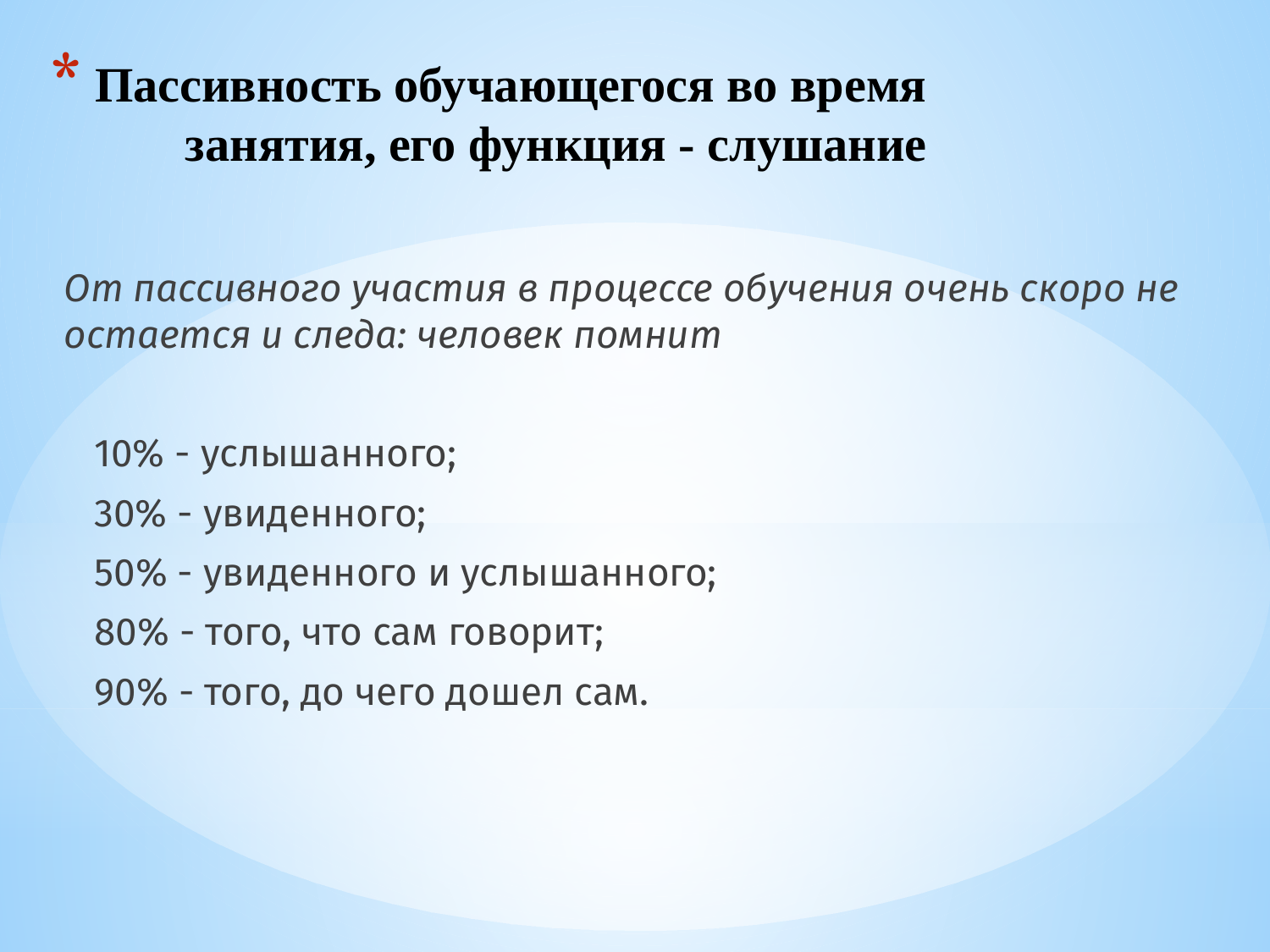

# Пассивность обучающегося во время занятия, его функция - слушание
От пассивного участия в процессе обучения очень скоро не остается и следа: человек помнит

   10% - услышанного;
   30% - увиденного;
   50% - увиденного и услышанного;
   80% - того, что сам говорит;
   90% - того, до чего дошел сам.